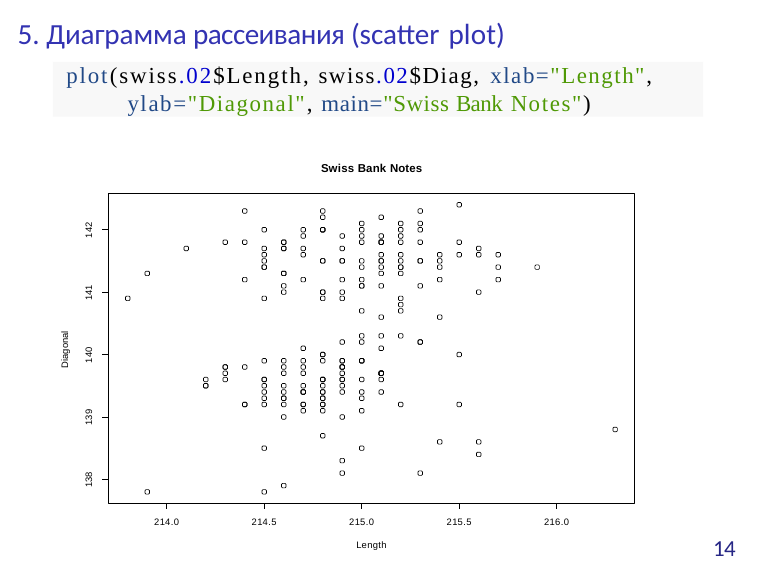

# 5. Диаграмма рассеивания (scatter plot)
plot(swiss.02$Length, swiss.02$Diag, xlab="Length",
ylab="Diagonal", main="Swiss Bank Notes")
Swiss Bank Notes

142

141

Diagonal

140

139

138

214.0
214.5
215.0
215.5
216.0
14
Length